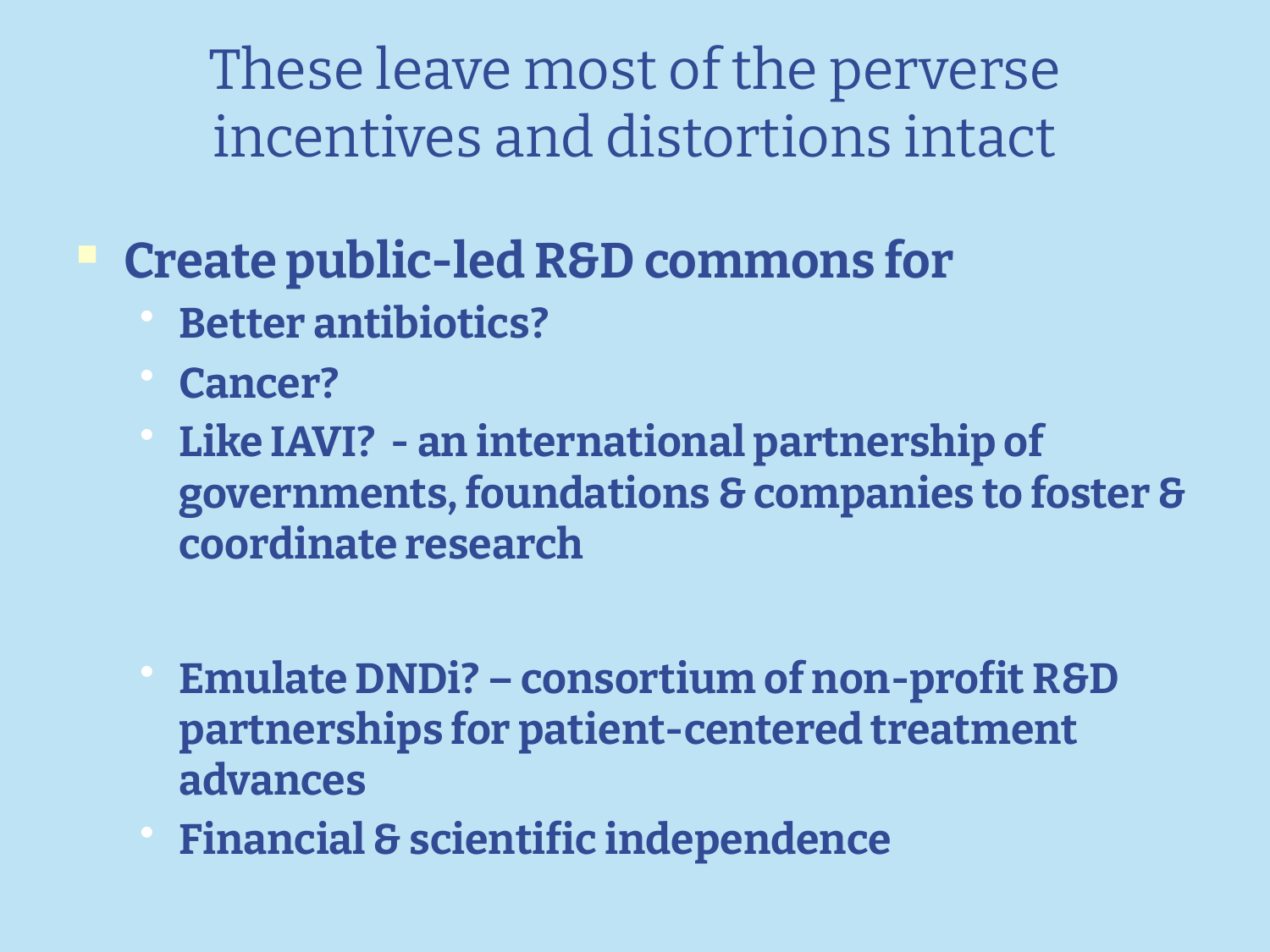

# These leave most of the perverse incentives and distortions intact
Create public-led R&D commons for
Better antibiotics?
Cancer?
Like IAVI?  - an international partnership of governments, foundations & companies to foster & coordinate research

Emulate DNDi? – consortium of non-profit R&D partnerships for patient-centered treatment advances
Financial & scientific independence